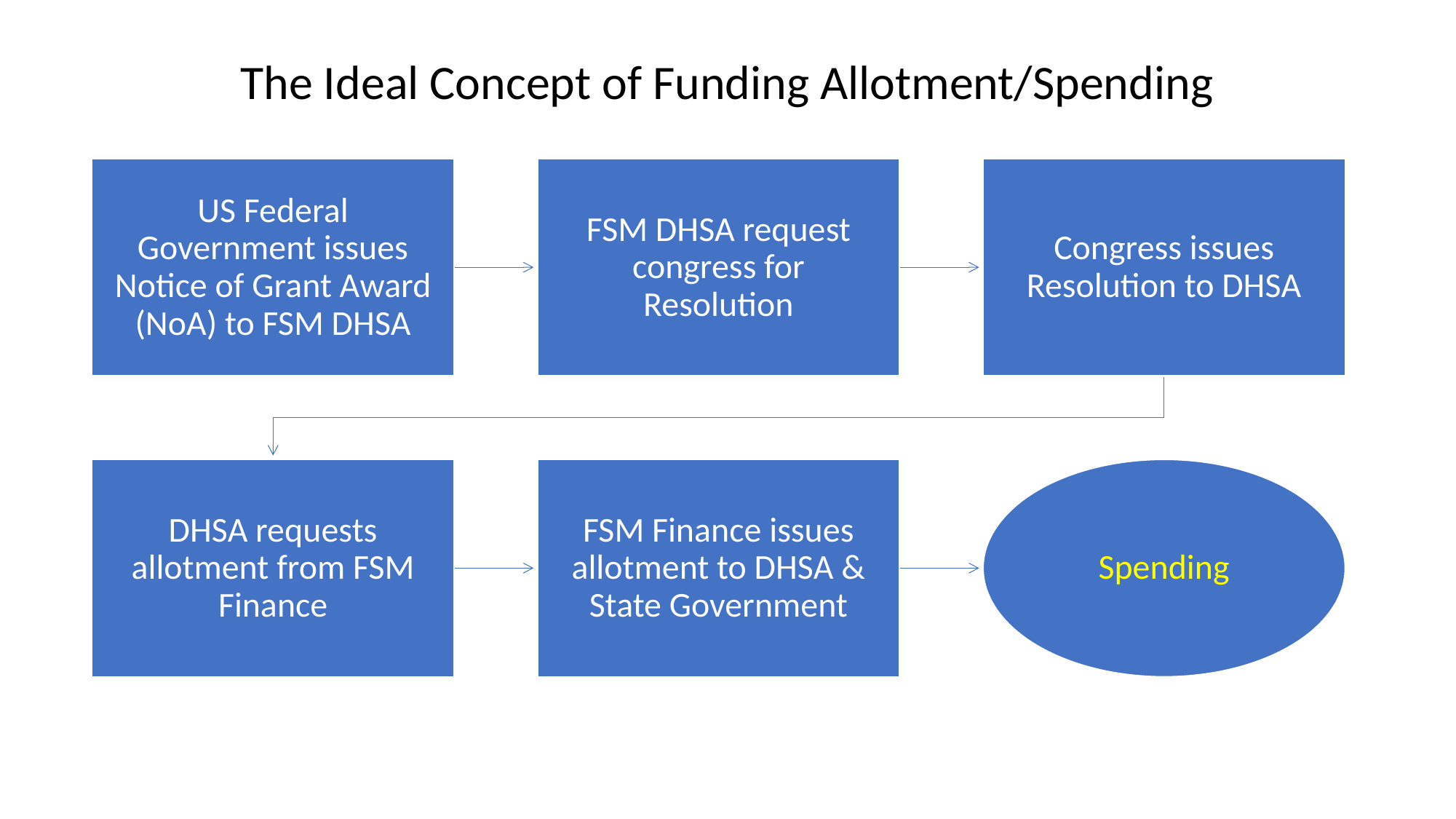

# The Ideal Concept of Funding Allotment/Spending

US Federal Government issues Notice of Grant Award (NoA) to FSM DHSA

FSM DHSA request congress for Resolution

Congress issues Resolution to DHSA

DHSA requests allotment from FSM Finance

FSM Finance issues allotment to DHSA & State Government
Spending